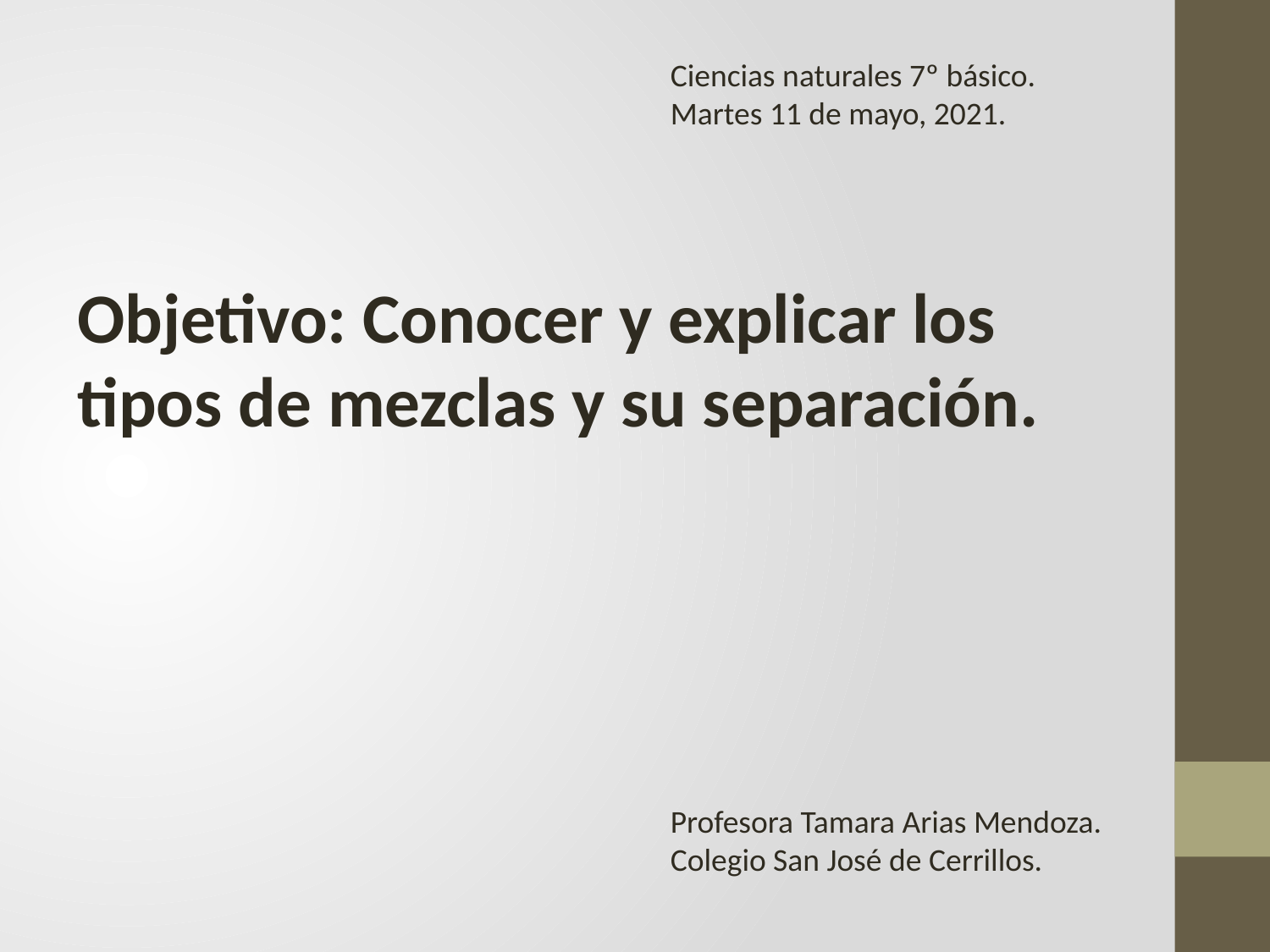

Ciencias naturales 7º básico.
Martes 11 de mayo, 2021.
Objetivo: Conocer y explicar los tipos de mezclas y su separación.
Profesora Tamara Arias Mendoza.
Colegio San José de Cerrillos.